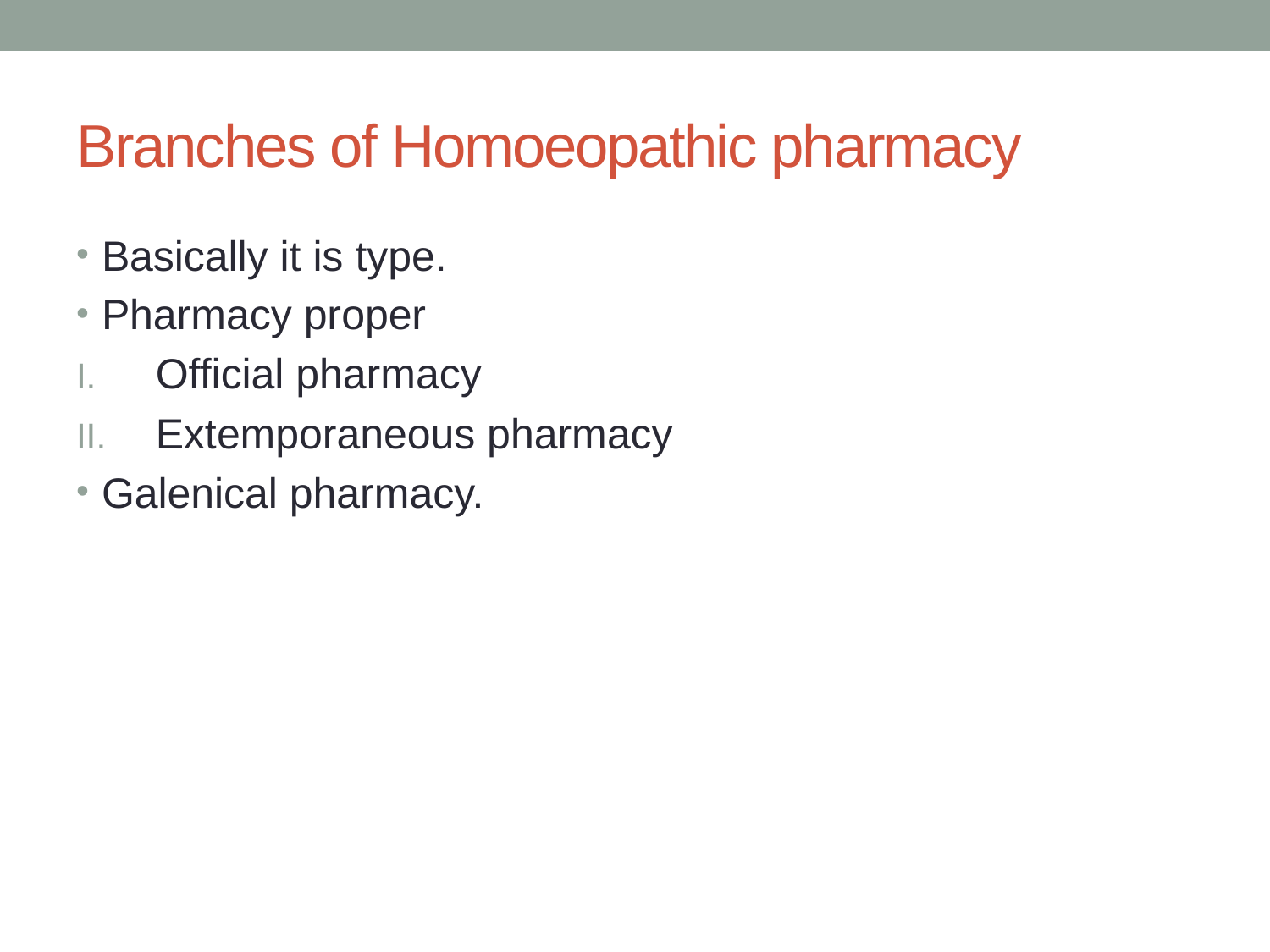

# Branches of Homoeopathic pharmacy
Basically it is type.
Pharmacy proper
Official pharmacy
Extemporaneous pharmacy
Galenical pharmacy.